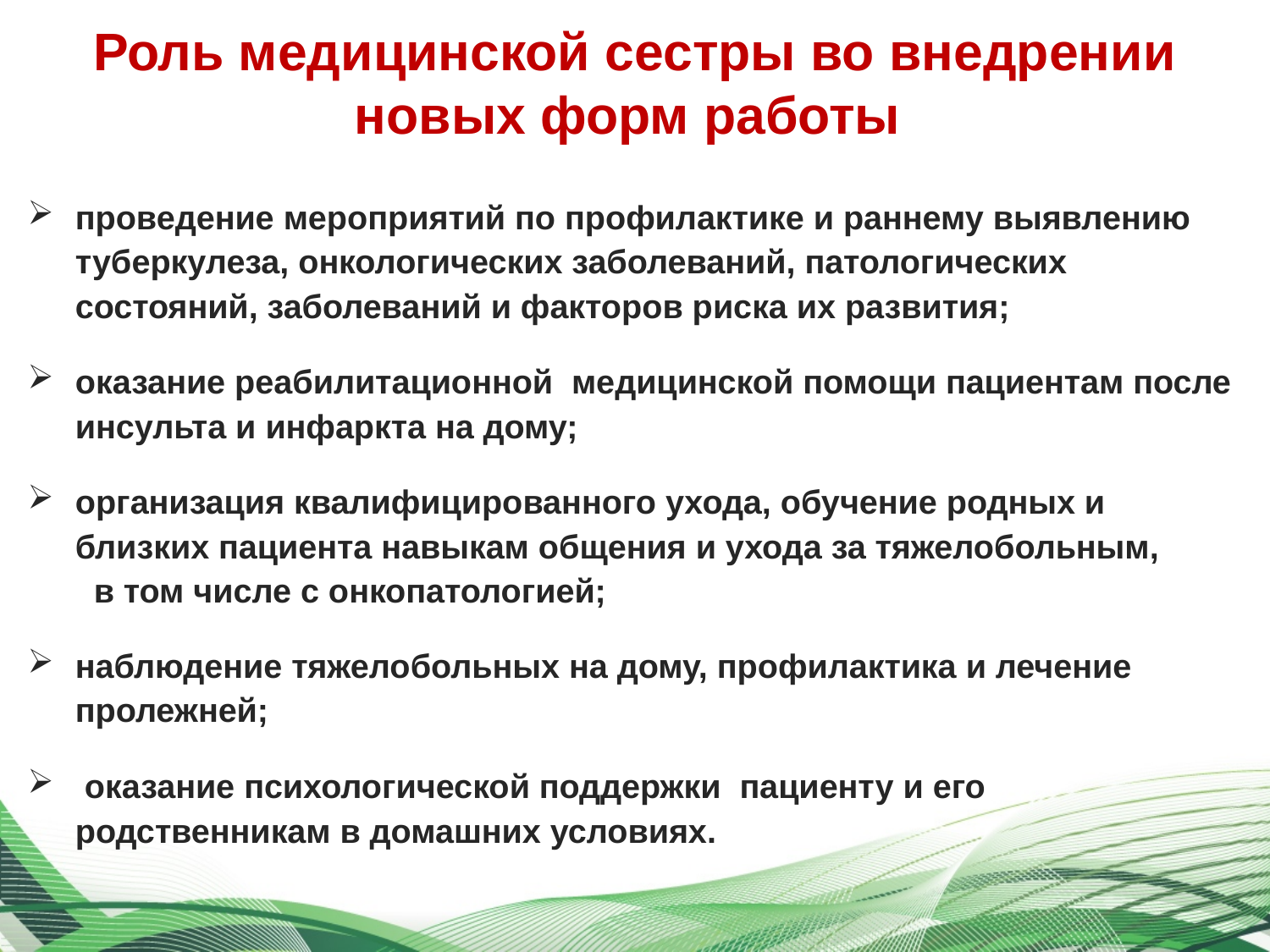

Роль медицинской сестры во внедрении новых форм работы
проведение мероприятий по профилактике и раннему выявлению туберкулеза, онкологических заболеваний, патологических состояний, заболеваний и факторов риска их развития;
оказание реабилитационной  медицинской помощи пациентам после инсульта и инфаркта на дому;
организация квалифицированного ухода, обучение родных и близких пациента навыкам общения и ухода за тяжелобольным,          в том числе с онкопатологией;
наблюдение тяжелобольных на дому, профилактика и лечение пролежней;
 оказание психологической поддержки  пациенту и его родственникам в домашних условиях.